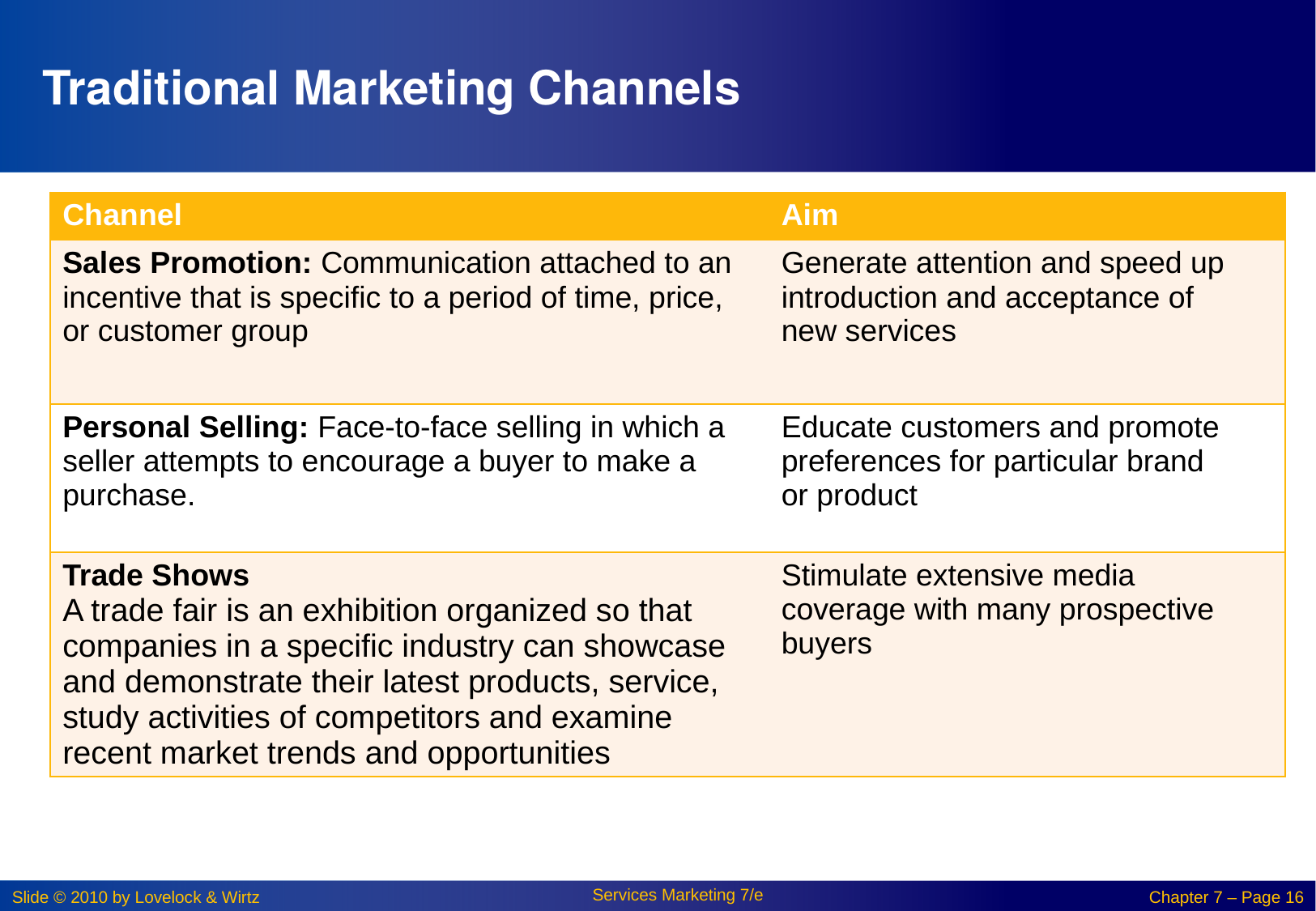

# Traditional Marketing Channels
| Channel | Aim |  |
| --- | --- | --- |
| Sales Promotion: Communication attached to an incentive that is specific to a period of time, price, or customer group | Generate attention and speed up introduction and acceptance of new services |  |
| Personal Selling: Face-to-face selling in which a seller attempts to encourage a buyer to make a purchase. | Educate customers and promote preferences for particular brand or product |  |
| Trade Shows A trade fair is an exhibition organized so that companies in a specific industry can showcase and demonstrate their latest products, service, study activities of competitors and examine recent market trends and opportunities | Stimulate extensive media coverage with many prospective buyers |  |